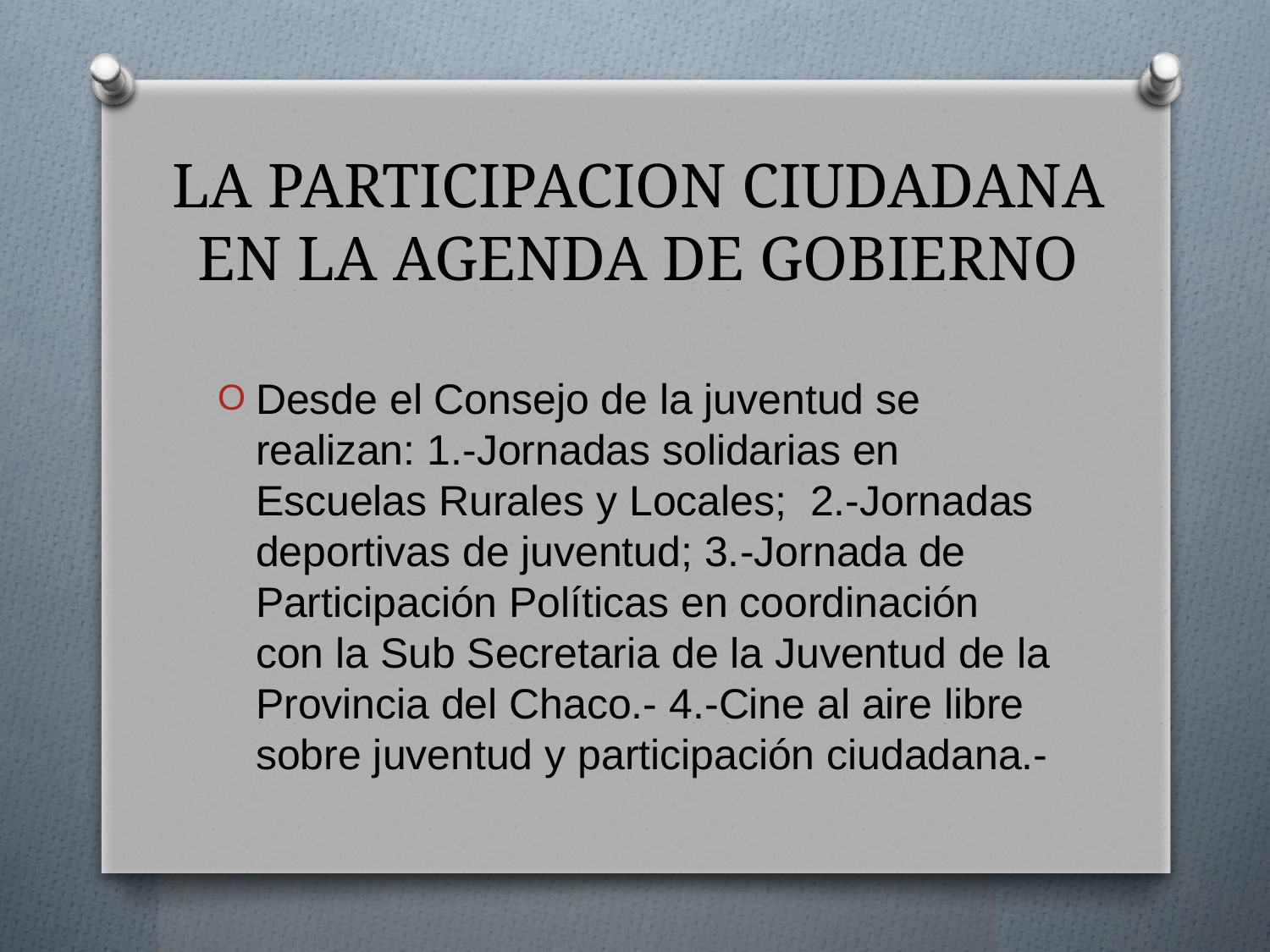

# LA PARTICIPACION CIUDADANA EN LA AGENDA DE GOBIERNO
Desde el Consejo de la juventud se realizan: 1.-Jornadas solidarias en Escuelas Rurales y Locales;  2.-Jornadas deportivas de juventud; 3.-Jornada de Participación Políticas en coordinación con la Sub Secretaria de la Juventud de la Provincia del Chaco.- 4.-Cine al aire libre sobre juventud y participación ciudadana.-